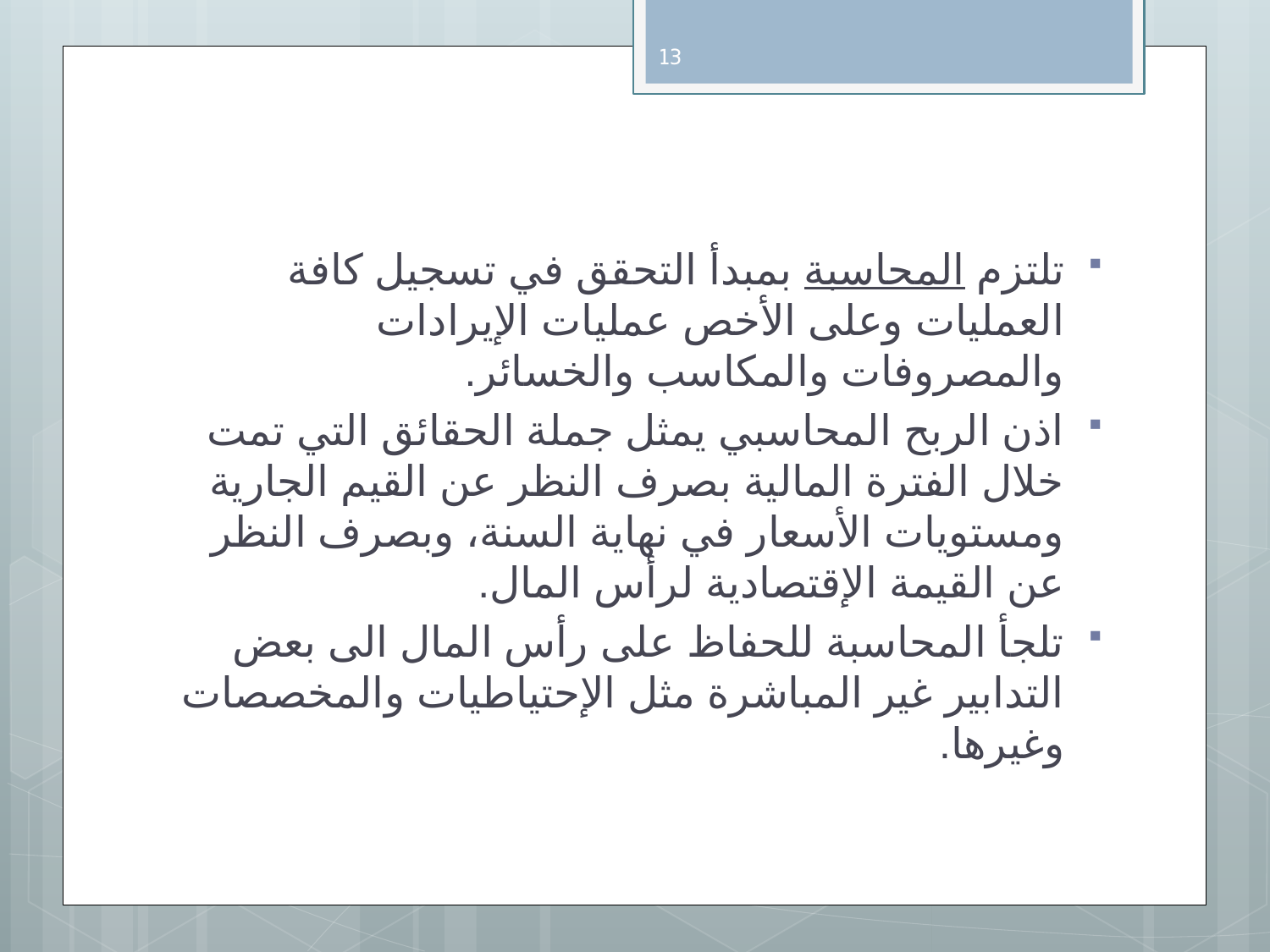

13
تلتزم المحاسبة بمبدأ التحقق في تسجيل كافة العمليات وعلى الأخص عمليات الإيرادات والمصروفات والمكاسب والخسائر.
اذن الربح المحاسبي يمثل جملة الحقائق التي تمت خلال الفترة المالية بصرف النظر عن القيم الجارية ومستويات الأسعار في نهاية السنة، وبصرف النظر عن القيمة الإقتصادية لرأس المال.
تلجأ المحاسبة للحفاظ على رأس المال الى بعض التدابير غير المباشرة مثل الإحتياطيات والمخصصات وغيرها.